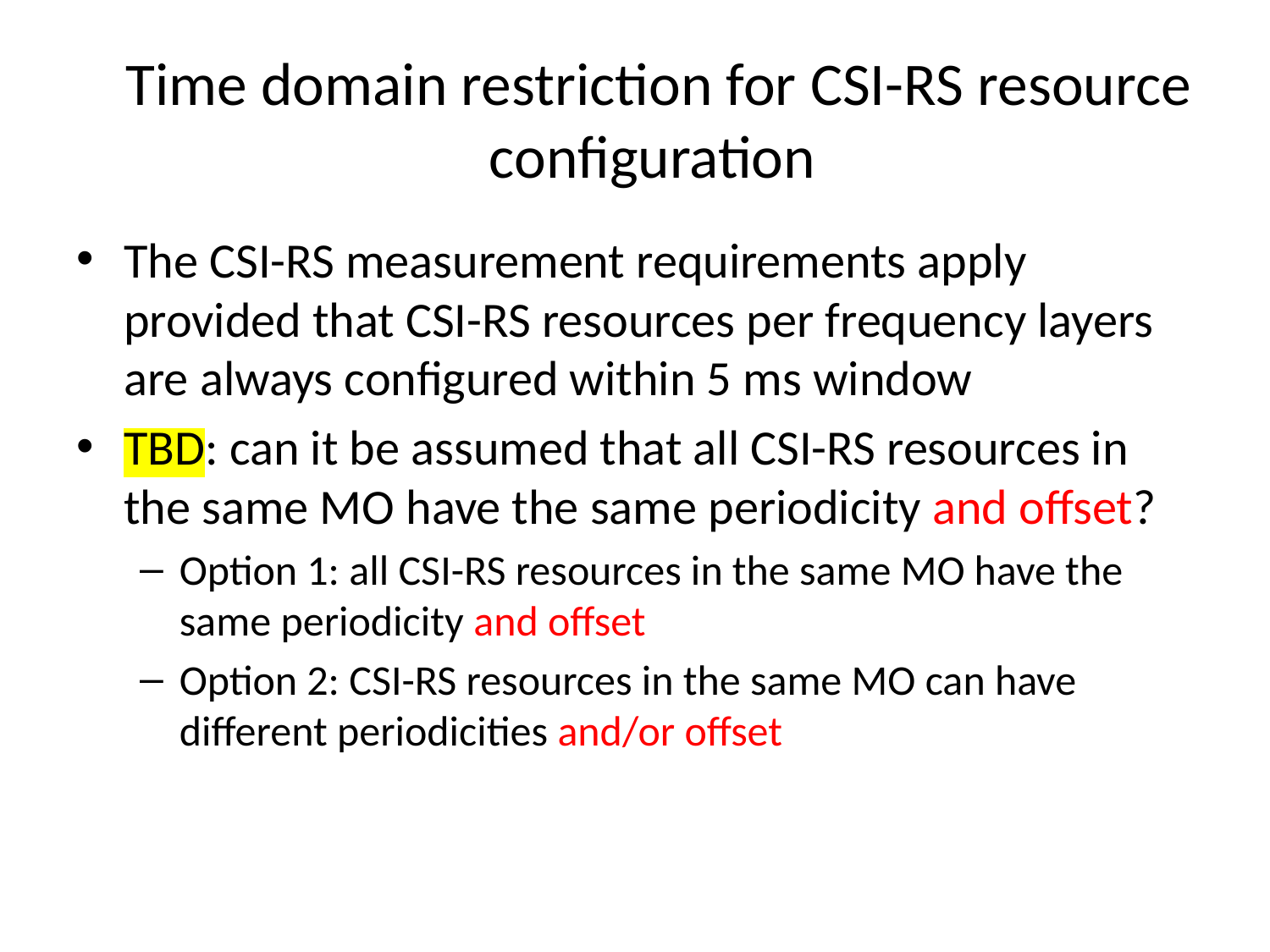

# Time domain restriction for CSI-RS resource configuration
The CSI-RS measurement requirements apply provided that CSI-RS resources per frequency layers are always configured within 5 ms window
TBD: can it be assumed that all CSI-RS resources in the same MO have the same periodicity and offset?
Option 1: all CSI-RS resources in the same MO have the same periodicity and offset
Option 2: CSI-RS resources in the same MO can have different periodicities and/or offset